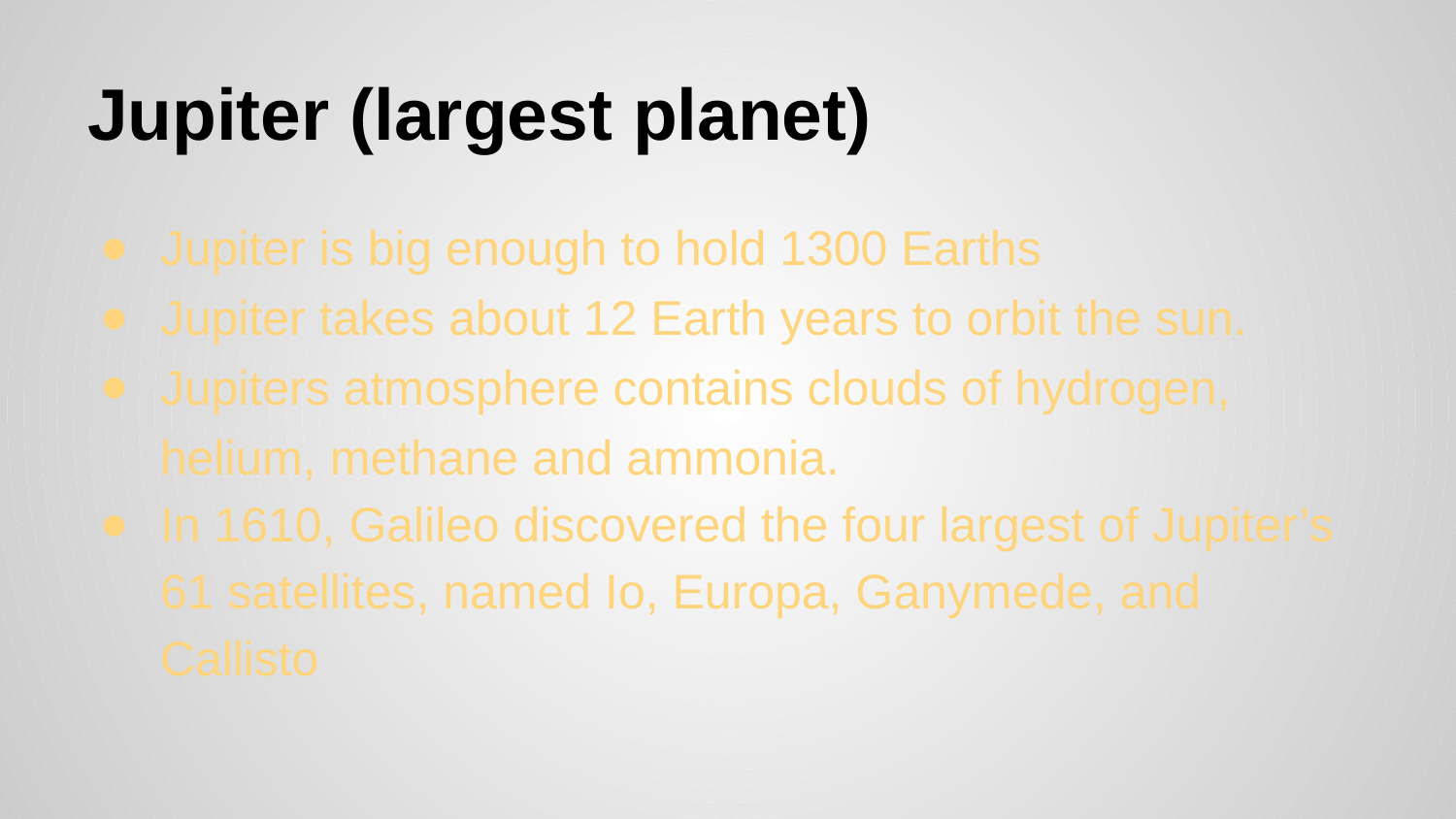

# Jupiter (largest planet)
Jupiter is big enough to hold 1300 Earths
Jupiter takes about 12 Earth years to orbit the sun.
Jupiters atmosphere contains clouds of hydrogen, helium, methane and ammonia.
In 1610, Galileo discovered the four largest of Jupiter’s 61 satellites, named Io, Europa, Ganymede, and Callisto